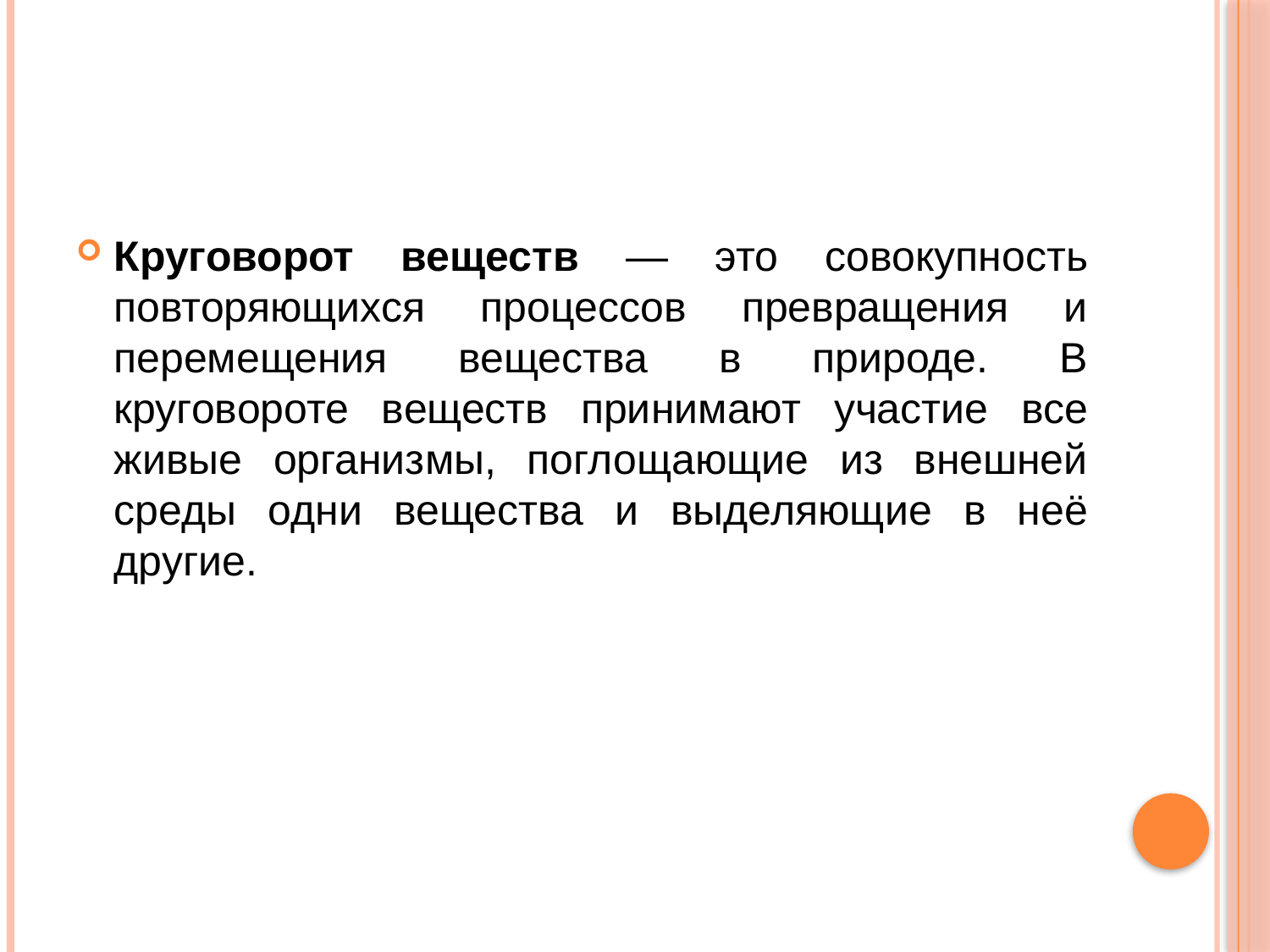

#
Круговорот веществ — это совокупность повторяющихся процессов превращения и перемещения вещества в природе. В круговороте веществ принимают участие все живые организмы, поглощающие из внешней среды одни вещества и выделяющие в неё другие.